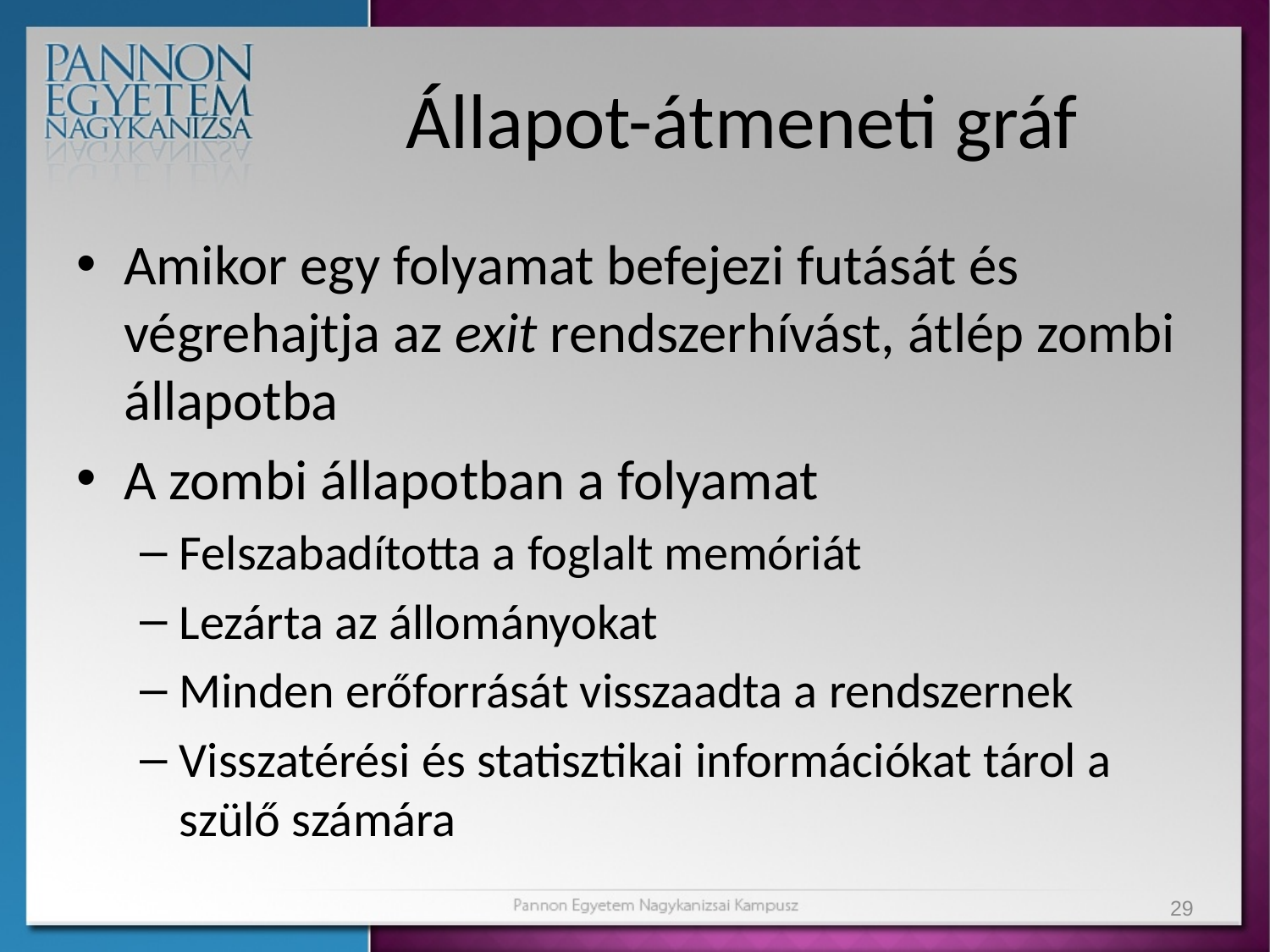

# Állapot-átmeneti gráf
Amikor egy folyamat befejezi futását és végrehajtja az exit rendszerhívást, átlép zombi állapotba
A zombi állapotban a folyamat
Felszabadította a foglalt memóriát
Lezárta az állományokat
Minden erőforrását visszaadta a rendszernek
Visszatérési és statisztikai információkat tárol a szülő számára
29